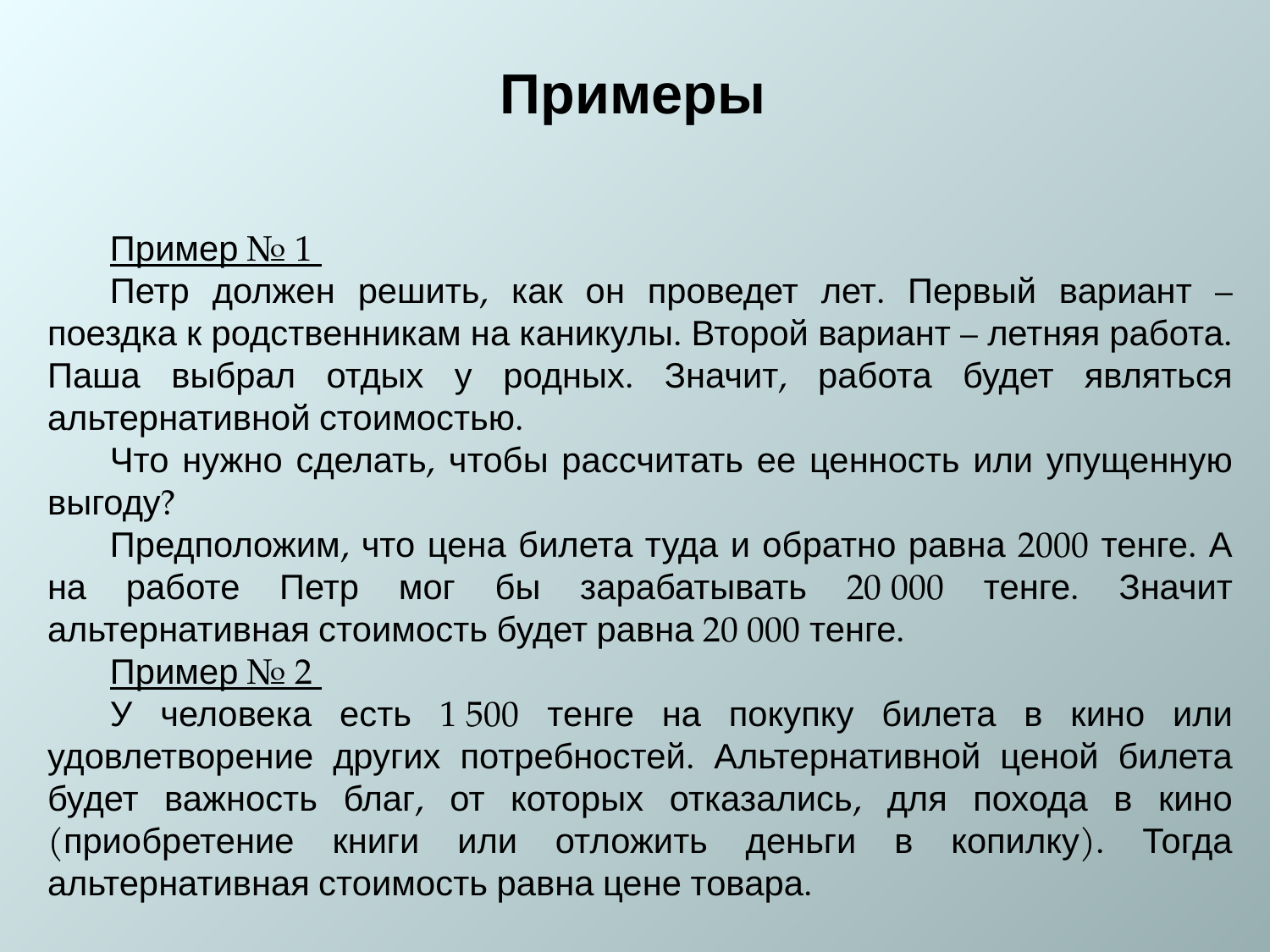

# Примеры
Пример № 1
Петр должен решить, как он проведет лет. Первый вариант – поездка к родственникам на каникулы. Второй вариант – летняя работа. Паша выбрал отдых у родных. Значит, работа будет являться альтернативной стоимостью.
Что нужно сделать, чтобы рассчитать ее ценность или упущенную выгоду?
Предположим, что цена билета туда и обратно равна 2000 тенге. А на работе Петр мог бы зарабатывать 20 000 тенге. Значит альтернативная стоимость будет равна 20 000 тенге.
Пример № 2
У человека есть 1 500 тенге на покупку билета в кино или удовлетворение других потребностей. Альтернативной ценой билета будет важность благ, от которых отказались, для похода в кино (приобретение книги или отложить деньги в копилку). Тогда альтернативная стоимость равна цене товара.